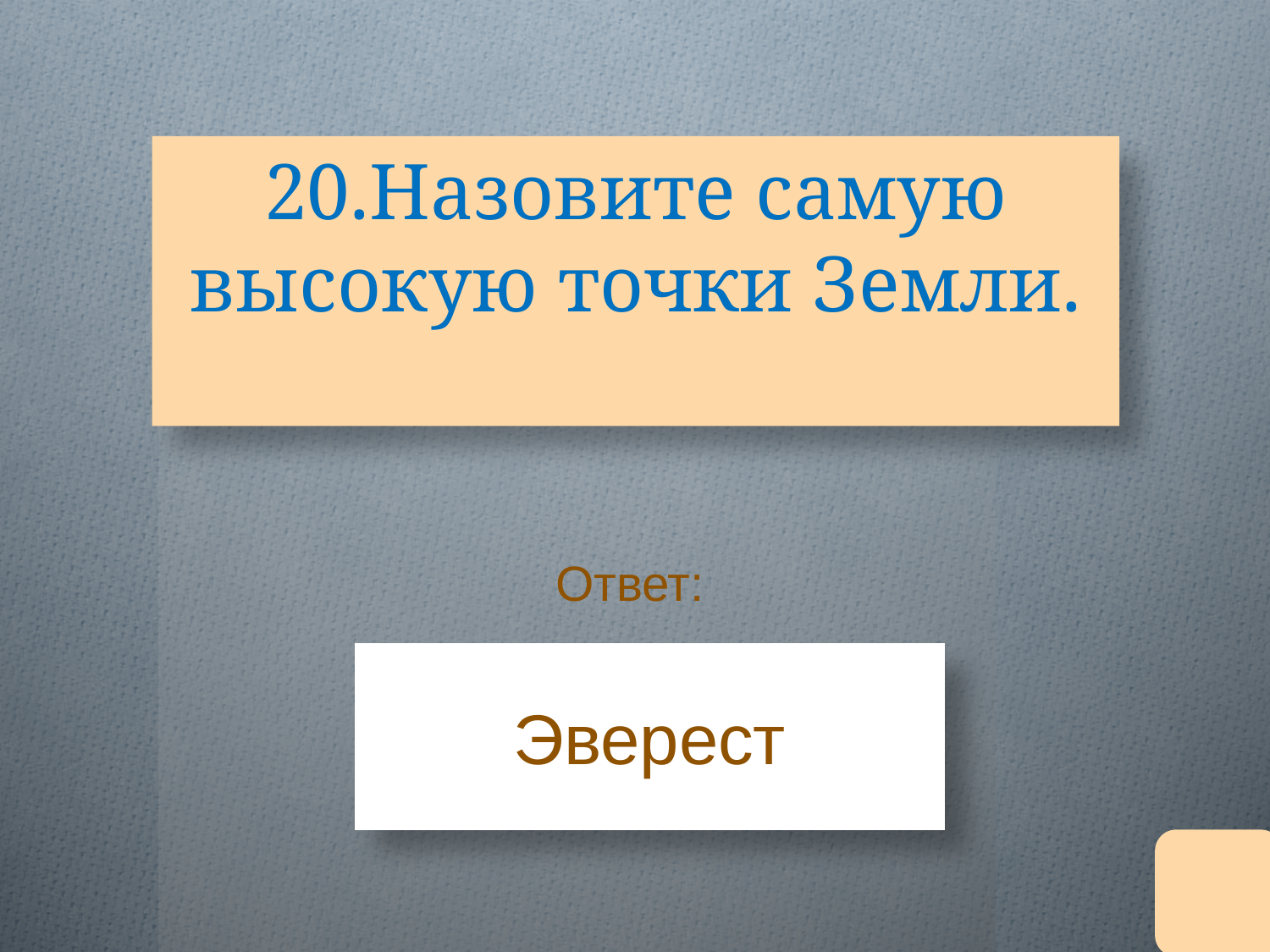

# 20.Назовите самую высокую точки Земли.
Ответ:
Эверест